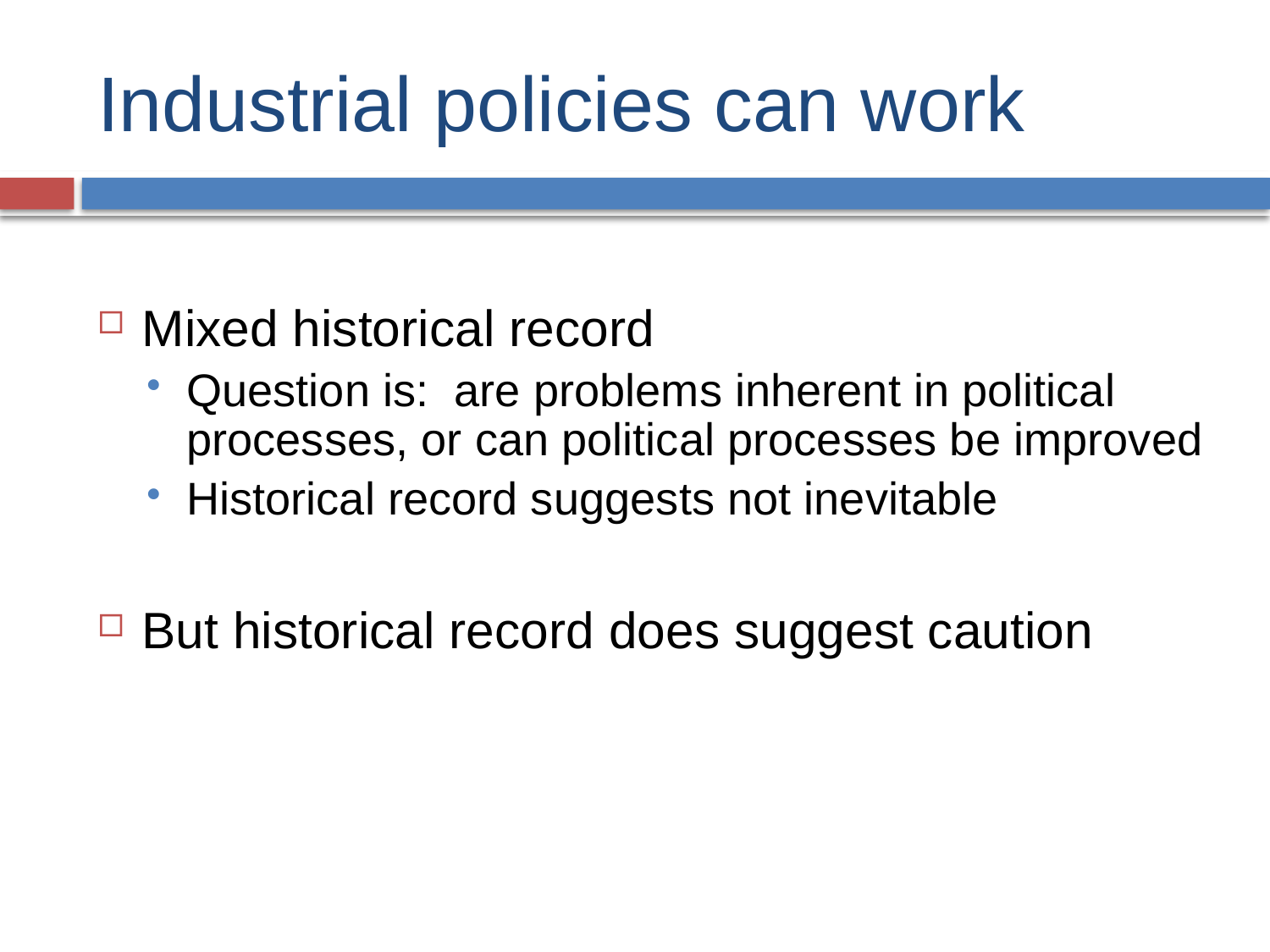

# Industrial policies can work

Mixed historical record
Question is:  are problems inherent in political processes, or can political processes be improved
Historical record suggests not inevitable

But historical record does suggest caution